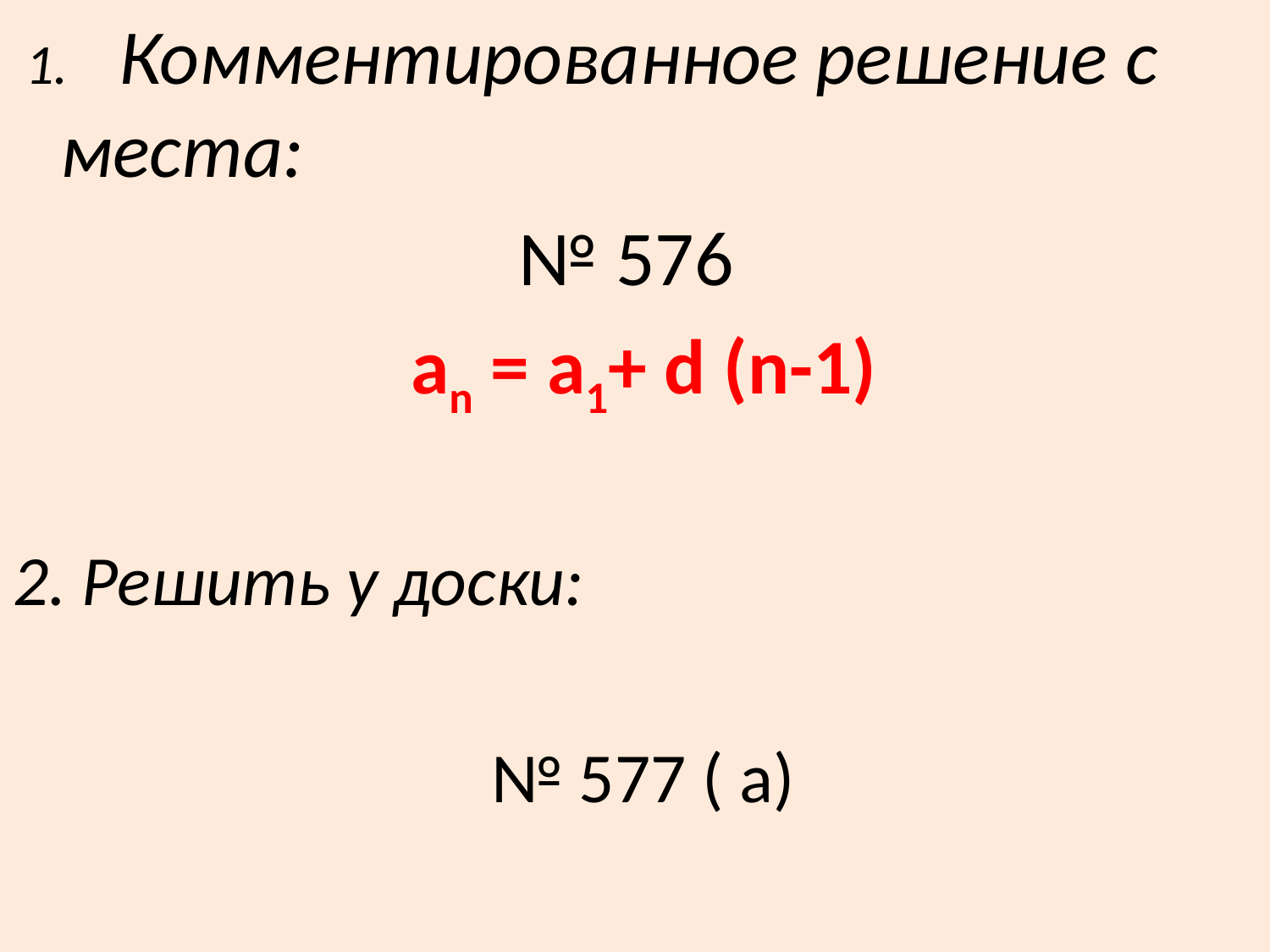

1.    Комментированное решение с места:
№ 576
 an = a1+ d (n-1)

2. Решить у доски:

 № 577 ( а)